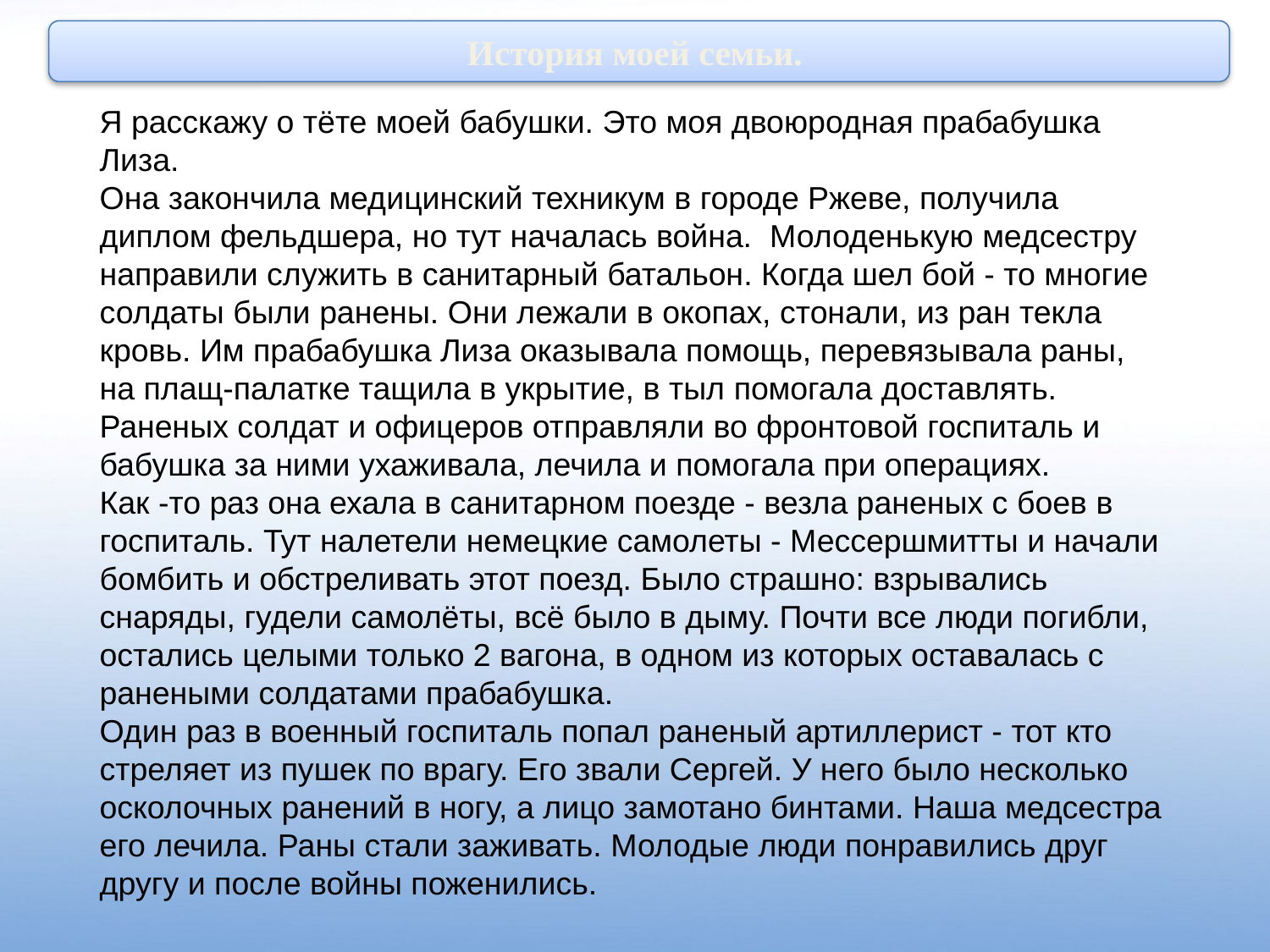

История моей семьи.
Я расскажу о тёте моей бабушки. Это моя двоюродная прабабушка Лиза.
Она закончила медицинский техникум в городе Ржеве, получила диплом фельдшера, но тут началась война.  Молоденькую медсестру направили служить в санитарный батальон. Когда шел бой - то многие солдаты были ранены. Они лежали в окопах, стонали, из ран текла кровь. Им прабабушка Лиза оказывала помощь, перевязывала раны, на плащ-палатке тащила в укрытие, в тыл помогала доставлять. Раненых солдат и офицеров отправляли во фронтовой госпиталь и бабушка за ними ухаживала, лечила и помогала при операциях.
Как -то раз она ехала в санитарном поезде - везла раненых с боев в госпиталь. Тут налетели немецкие самолеты - Мессершмитты и начали бомбить и обстреливать этот поезд. Было страшно: взрывались снаряды, гудели самолёты, всё было в дыму. Почти все люди погибли, остались целыми только 2 вагона, в одном из которых оставалась с ранеными солдатами прабабушка.
Один раз в военный госпиталь попал раненый артиллерист - тот кто стреляет из пушек по врагу. Его звали Сергей. У него было несколько осколочных ранений в ногу, а лицо замотано бинтами. Наша медсестра его лечила. Раны стали заживать. Молодые люди понравились друг другу и после войны поженились.